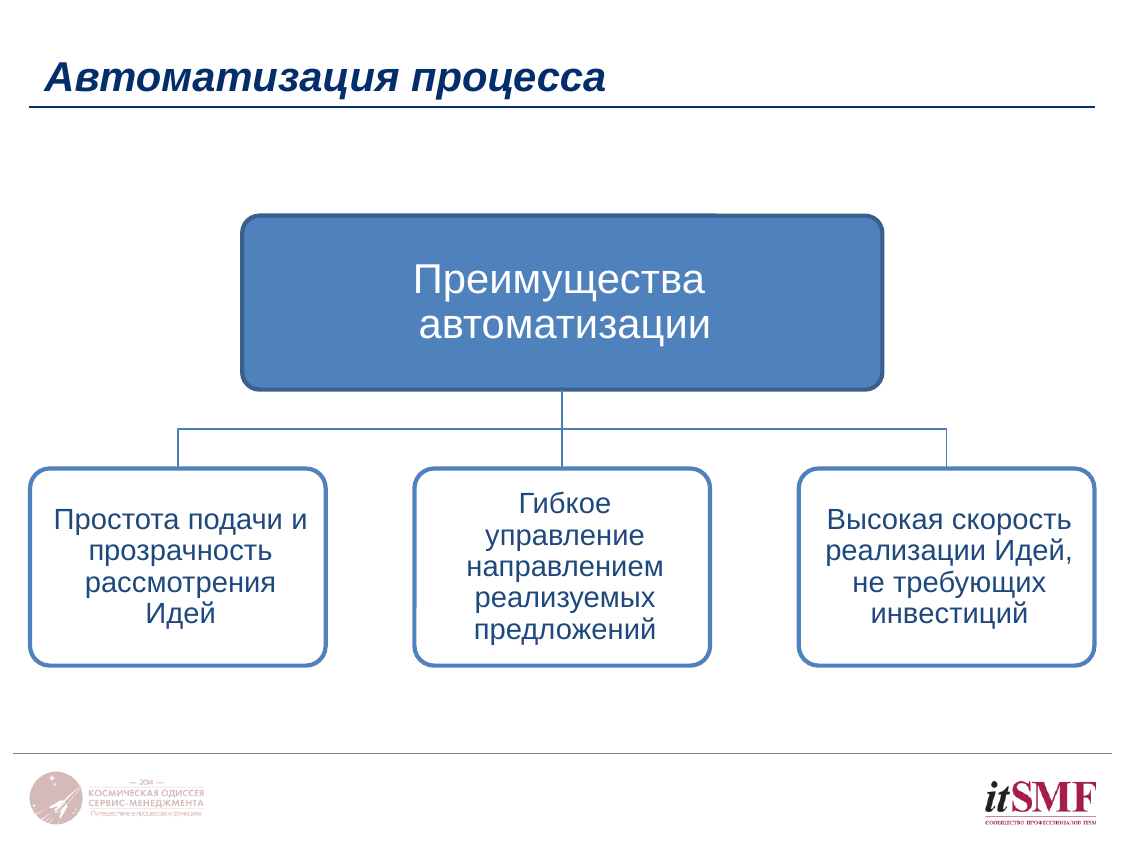

# Автоматизация процесса
Преимущества  автоматизации
Простота подачи и прозрачность рассмотрения Идей
Гибкое управление направлением реализуемых предложений
Высокая скорость реализации Идей, не требующих инвестиций